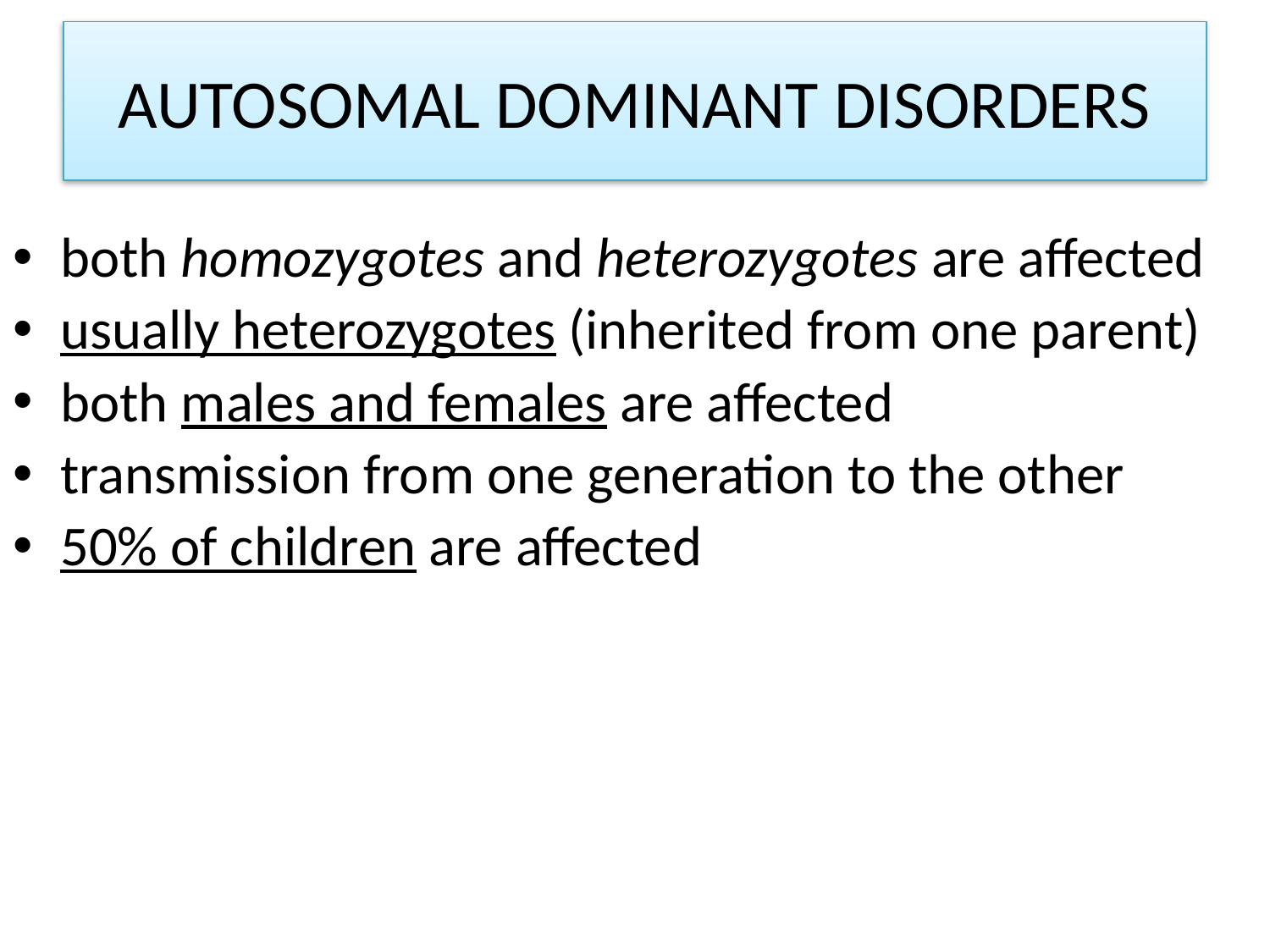

# Autosomal dominant disorders
both homozygotes and heterozygotes are affected
usually heterozygotes (inherited from one parent)
both males and females are affected
transmission from one generation to the other
50% of children are affected